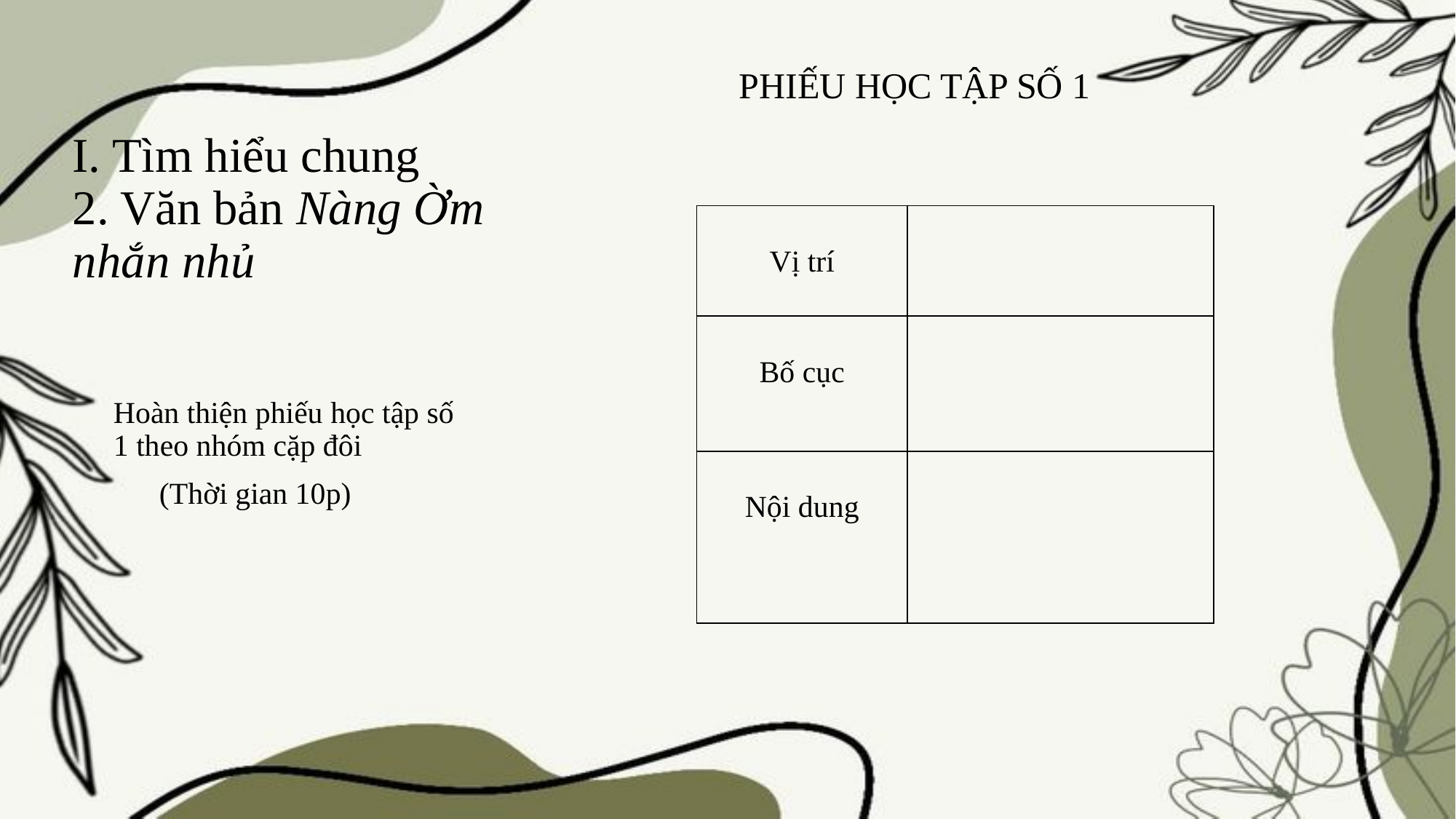

# I. Tìm hiểu chung 2. Văn bản Nàng Ờm nhắn nhủ
PHIẾU HỌC TẬP SỐ 1

| Vị trí |  |
| --- | --- |
| Bố cục |  |
| Nội dung |  |
Hoàn thiện phiếu học tập số 1 theo nhóm cặp đôi
      (Thời gian 10p)